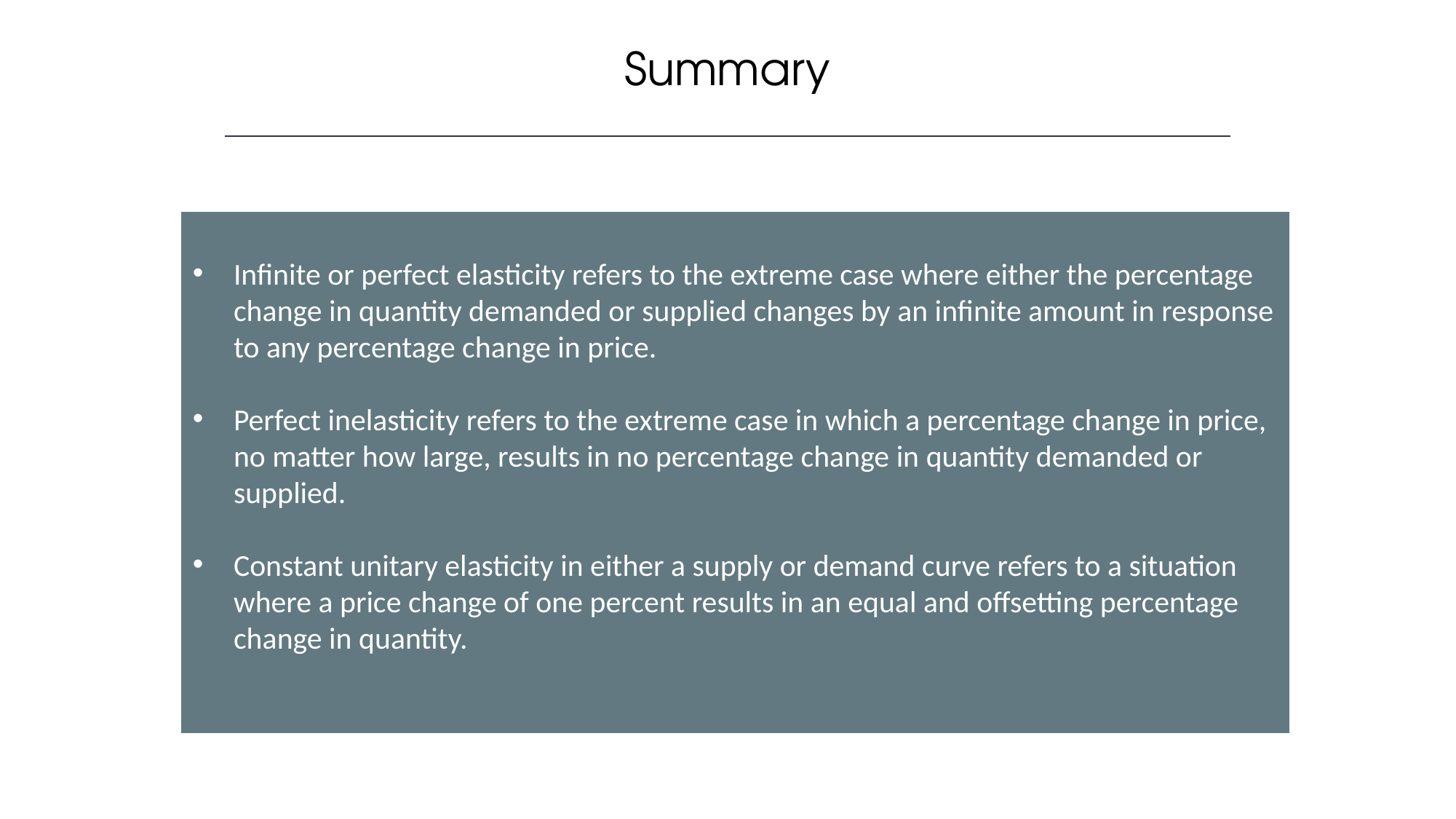

Summary
HAWKES LEARNING

Infinite or perfect elasticity refers to the extreme case where either the percentage change in quantity demanded or supplied changes by an infinite amount in response to any percentage change in price.

Perfect inelasticity refers to the extreme case in which a percentage change in price, no matter how large, results in no percentage change in quantity demanded or supplied.

Constant unitary elasticity in either a supply or demand curve refers to a situation where a price change of one percent results in an equal and offsetting percentage change in quantity.